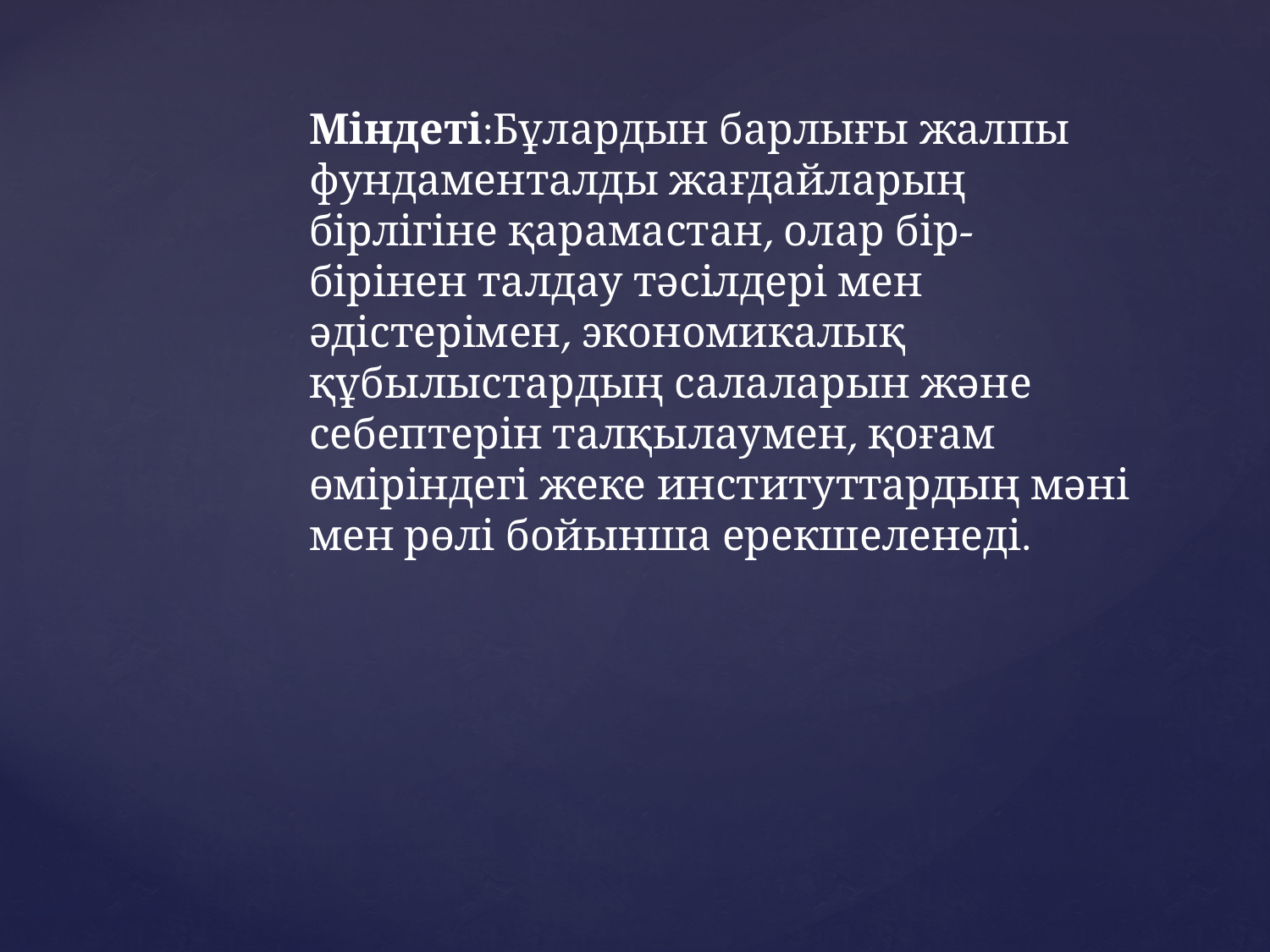

Міндеті:Бұлардын барлығы жалпы фундаменталды жағдайларың бірлігіне қарамастан, олар бір-бірінен талдау тәсілдері мен әдістерімен, экономикалық құбылыстардың салаларын және себептерін талқылаумен, қоғам өміріндегі жеке институттардың мәні мен рөлі бойынша ерекшеленеді.